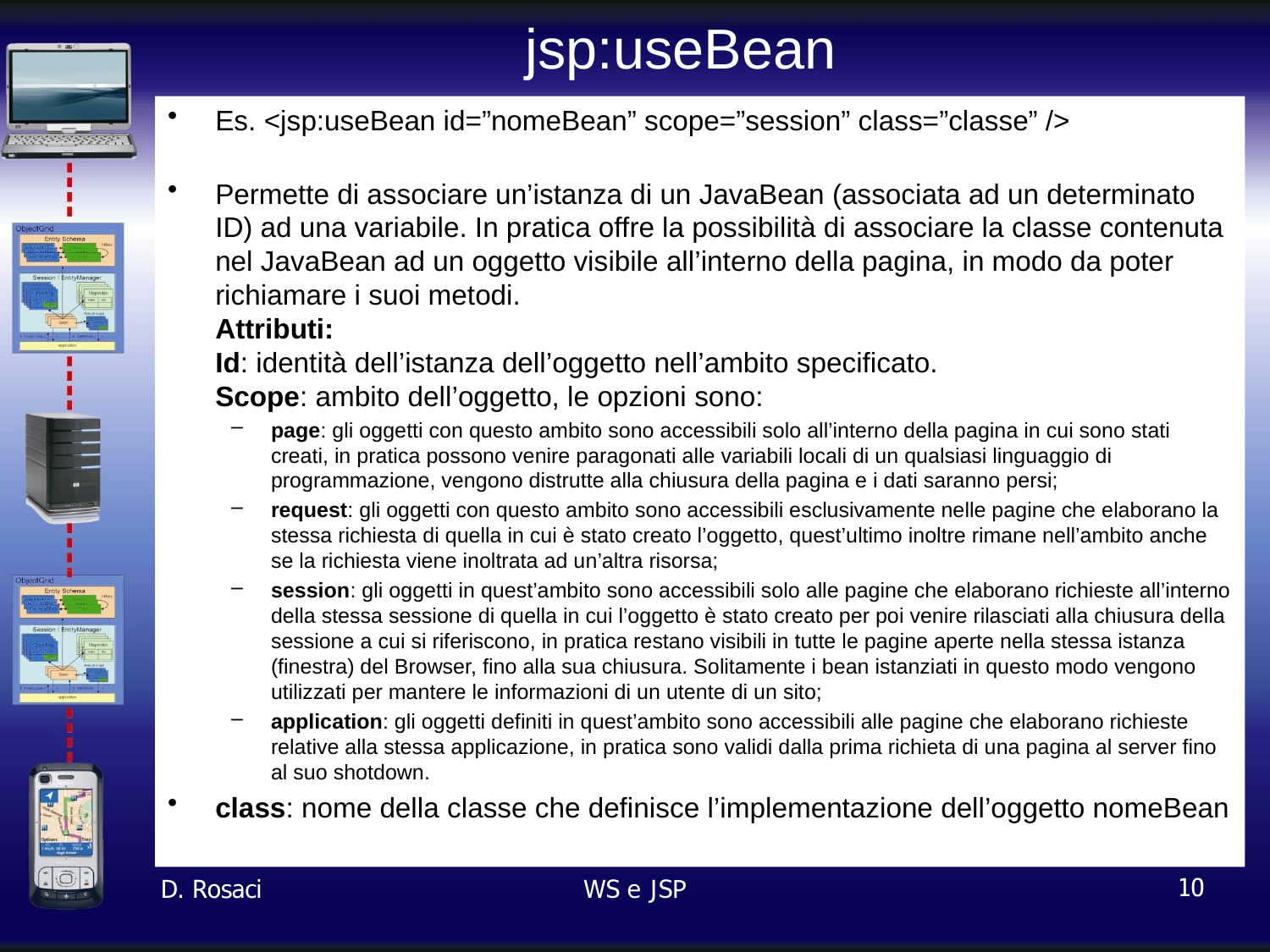

# jsp:useBean
Es. <jsp:useBean id=”nomeBean” scope=”session” class=”classe” />
Permette di associare un’istanza di un JavaBean (associata ad un determinato ID) ad una variabile. In pratica offre la possibilità di associare la classe contenuta nel JavaBean ad un oggetto visibile all’interno della pagina, in modo da poter richiamare i suoi metodi.
Attributi:
Id: identità dell’istanza dell’oggetto nell’ambito specificato.
Scope: ambito dell’oggetto, le opzioni sono:
page: gli oggetti con questo ambito sono accessibili solo all’interno della pagina in cui sono stati creati, in pratica possono venire paragonati alle variabili locali di un qualsiasi linguaggio di programmazione, vengono distrutte alla chiusura della pagina e i dati saranno persi;
request: gli oggetti con questo ambito sono accessibili esclusivamente nelle pagine che elaborano la stessa richiesta di quella in cui è stato creato l’oggetto, quest’ultimo inoltre rimane nell’ambito anche se la richiesta viene inoltrata ad un’altra risorsa;
session: gli oggetti in quest’ambito sono accessibili solo alle pagine che elaborano richieste all’interno della stessa sessione di quella in cui l’oggetto è stato creato per poi venire rilasciati alla chiusura della sessione a cui si riferiscono, in pratica restano visibili in tutte le pagine aperte nella stessa istanza (finestra) del Browser, fino alla sua chiusura. Solitamente i bean istanziati in questo modo vengono utilizzati per mantere le informazioni di un utente di un sito;
application: gli oggetti definiti in quest’ambito sono accessibili alle pagine che elaborano richieste relative alla stessa applicazione, in pratica sono validi dalla prima richieta di una pagina al server fino al suo shotdown.
class: nome della classe che definisce l’implementazione dell’oggetto nomeBean

D. Rosaci
WS e JSP